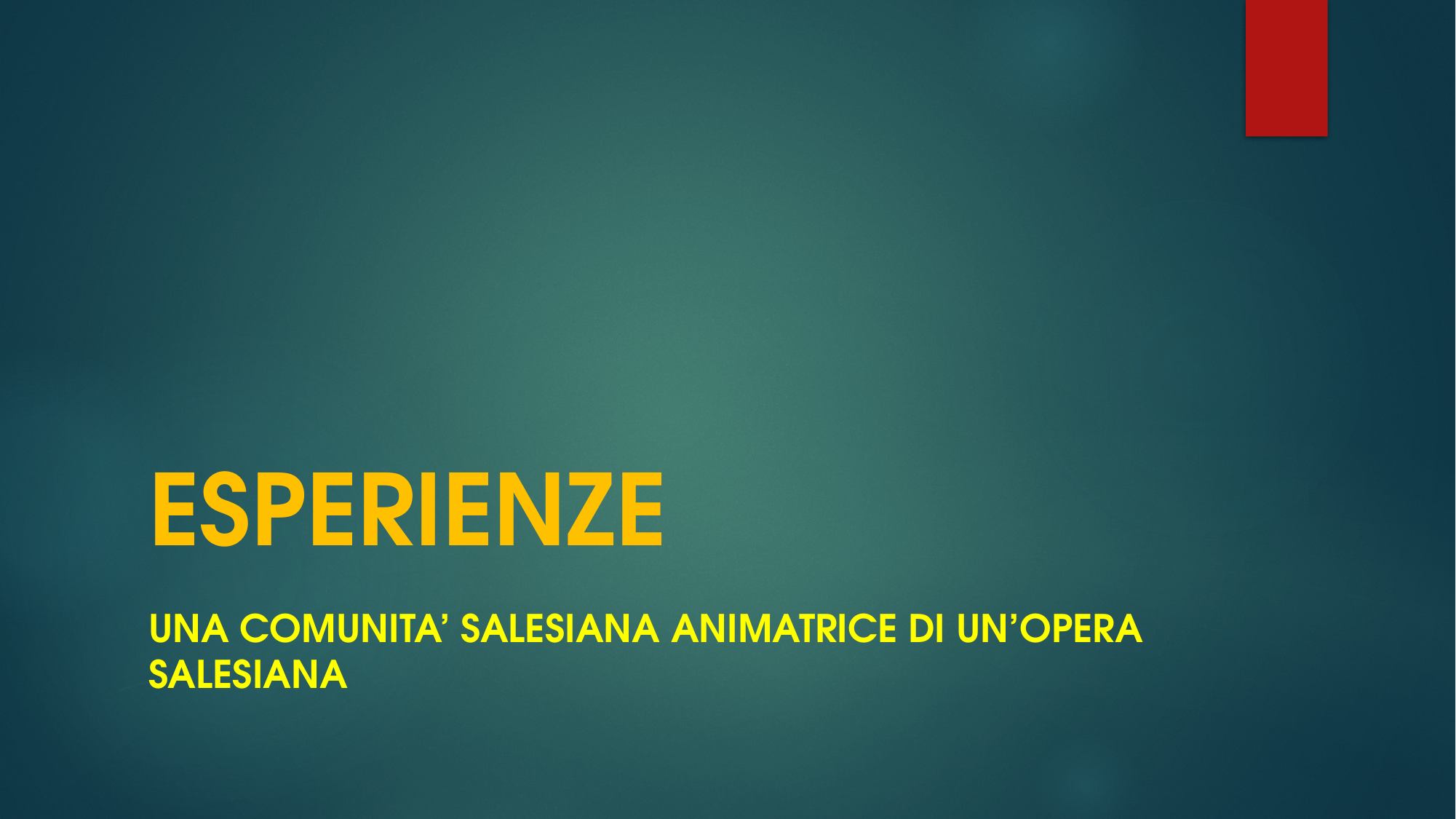

# ESPERIENZE
UNA COMUNITA’ SALESIANA ANIMATRICE DI UN’OPERA SALESIANA